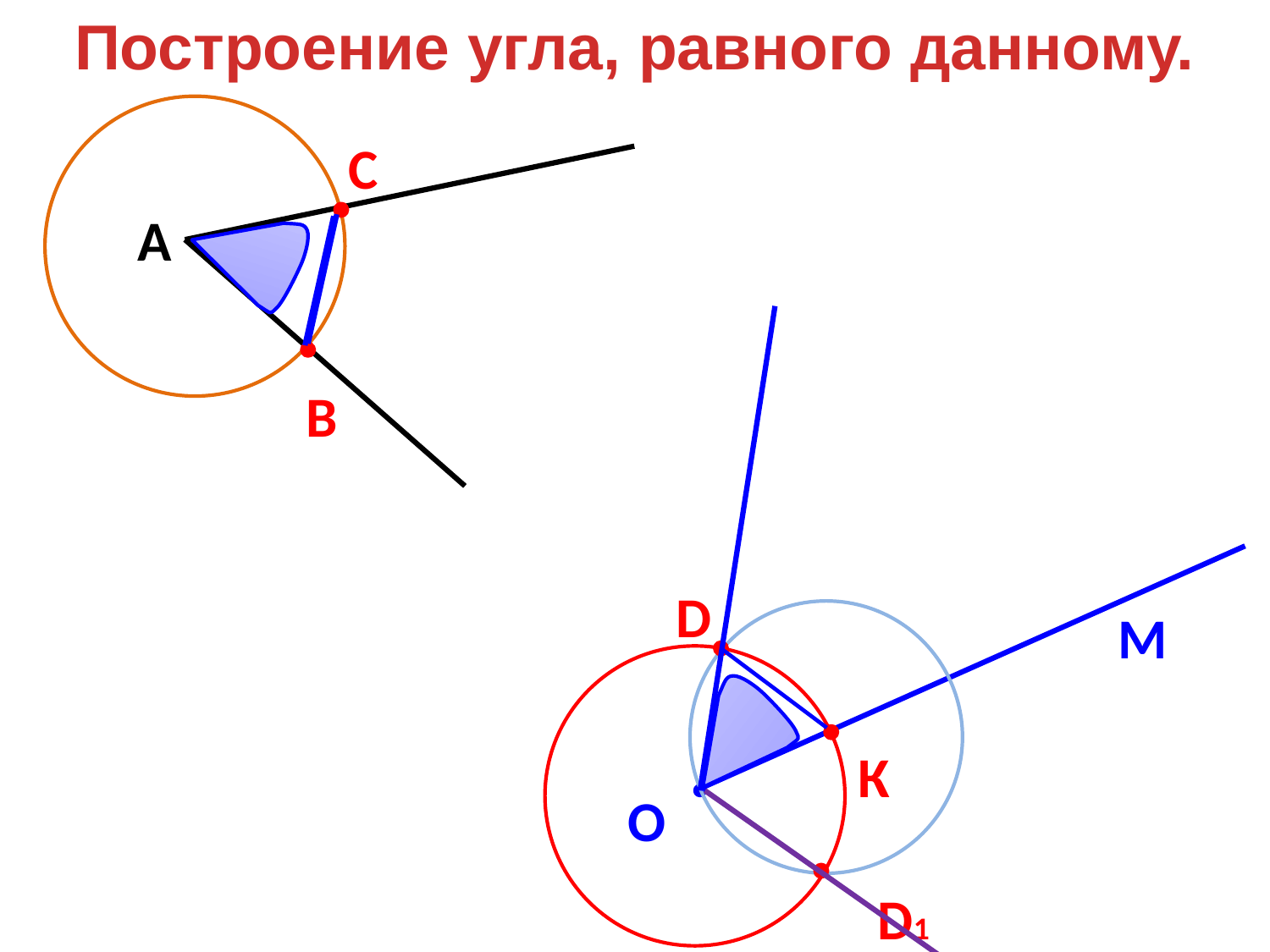

Построение угла, равного данному.

С
А

В
D
М

К
О

D1